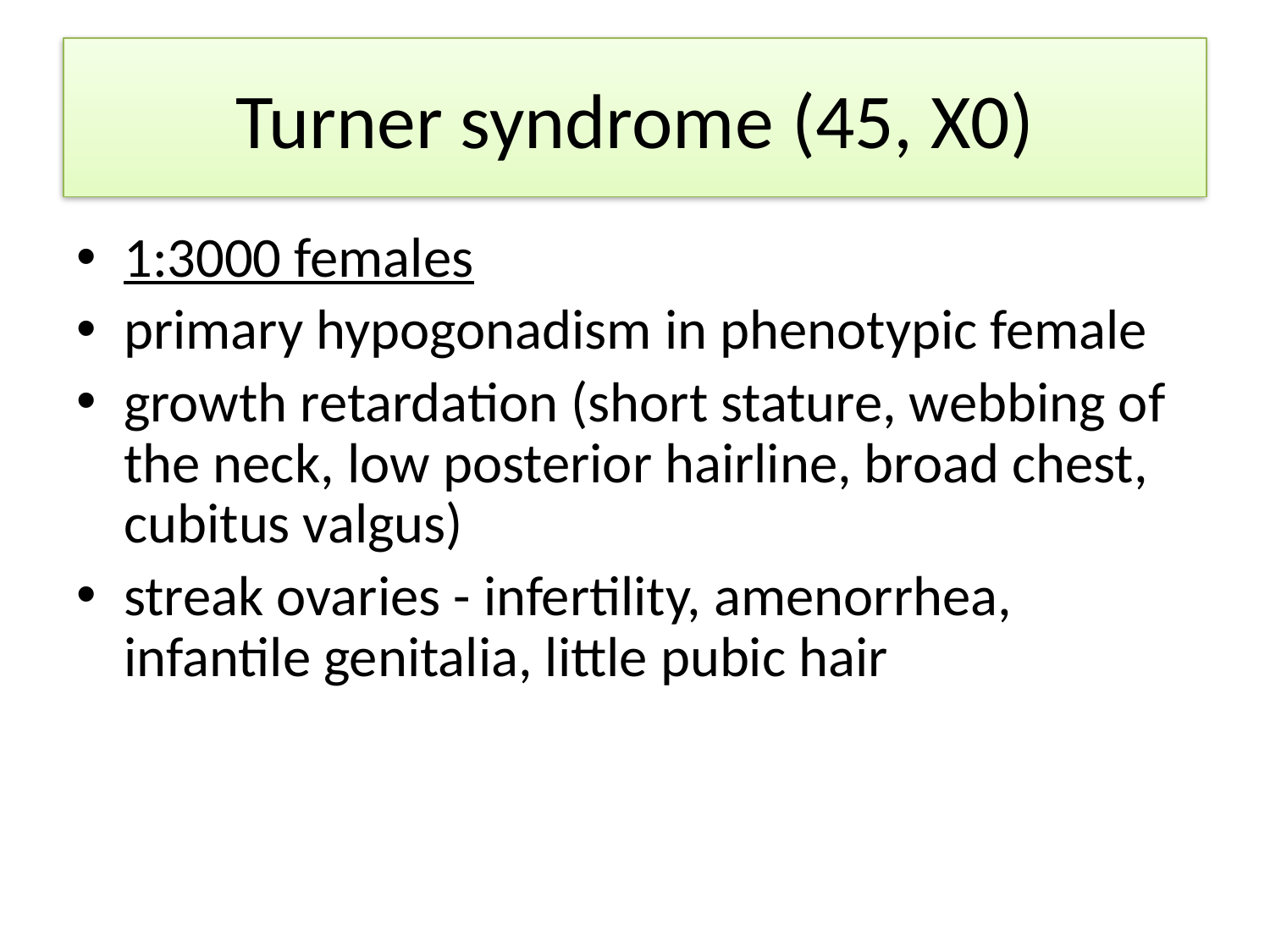

# Turner syndrome (45, X0)
1:3000 females
primary hypogonadism in phenotypic female
growth retardation (short stature, webbing of the neck, low posterior hairline, broad chest, cubitus valgus)
streak ovaries - infertility, amenorrhea, infantile genitalia, little pubic hair